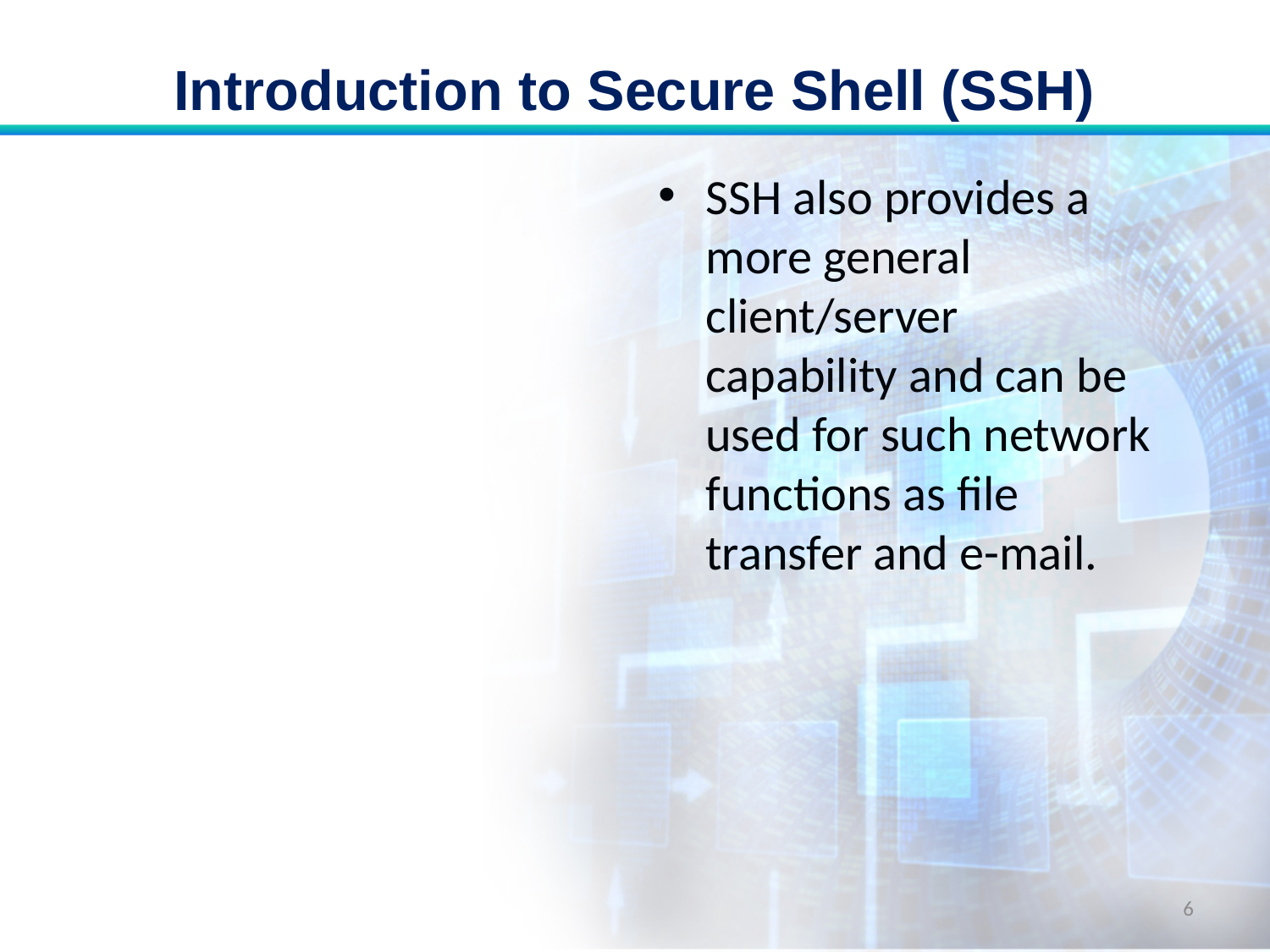

# Introduction to Secure Shell (SSH)
SSH also provides a more general client/server capability and can be used for such network functions as file transfer and e-mail.
6